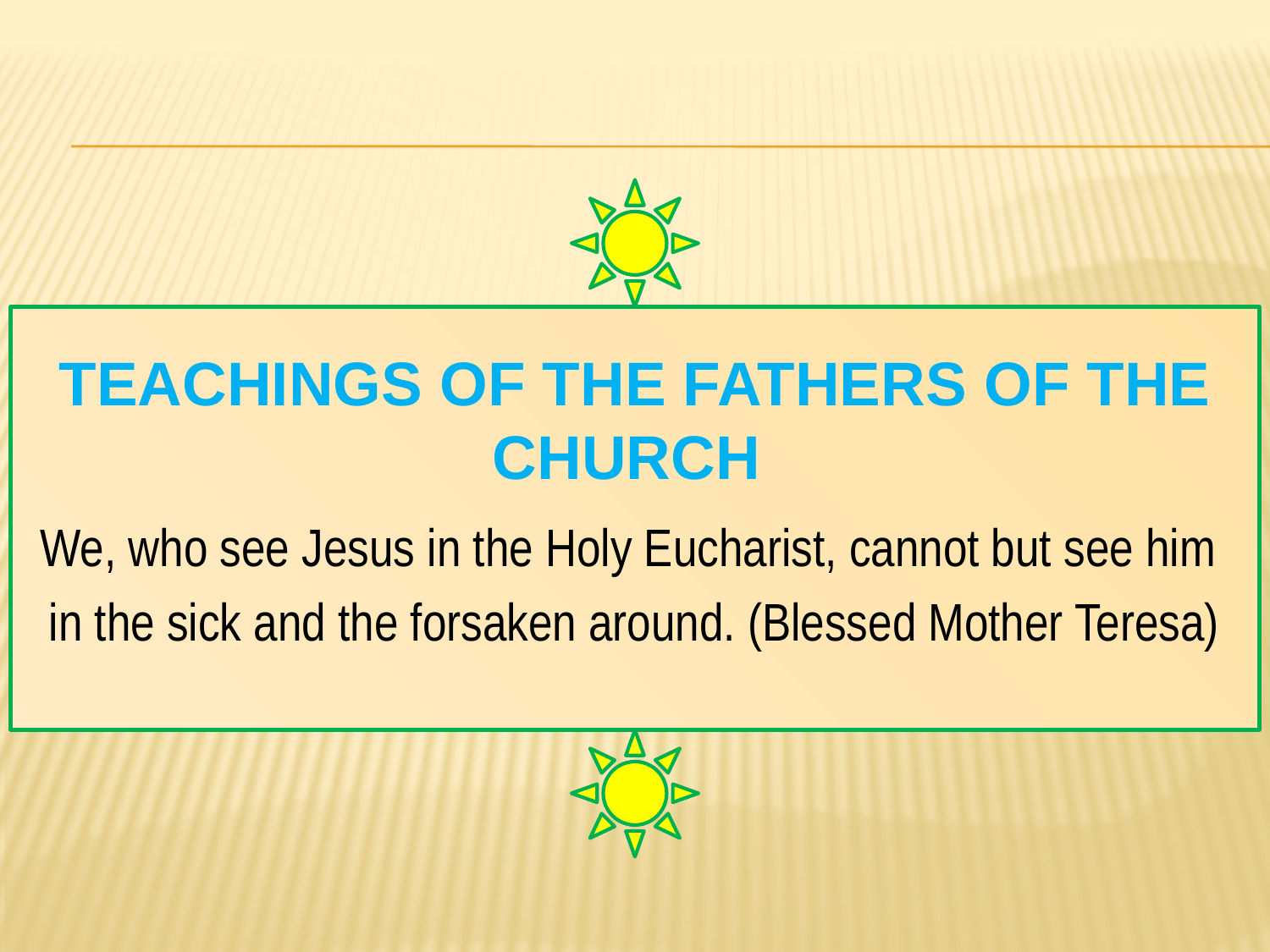

# Teachings of the Fathers of the Church
We, who see Jesus in the Holy Eucharist, cannot but see him
in the sick and the forsaken around. (Blessed Mother Teresa)